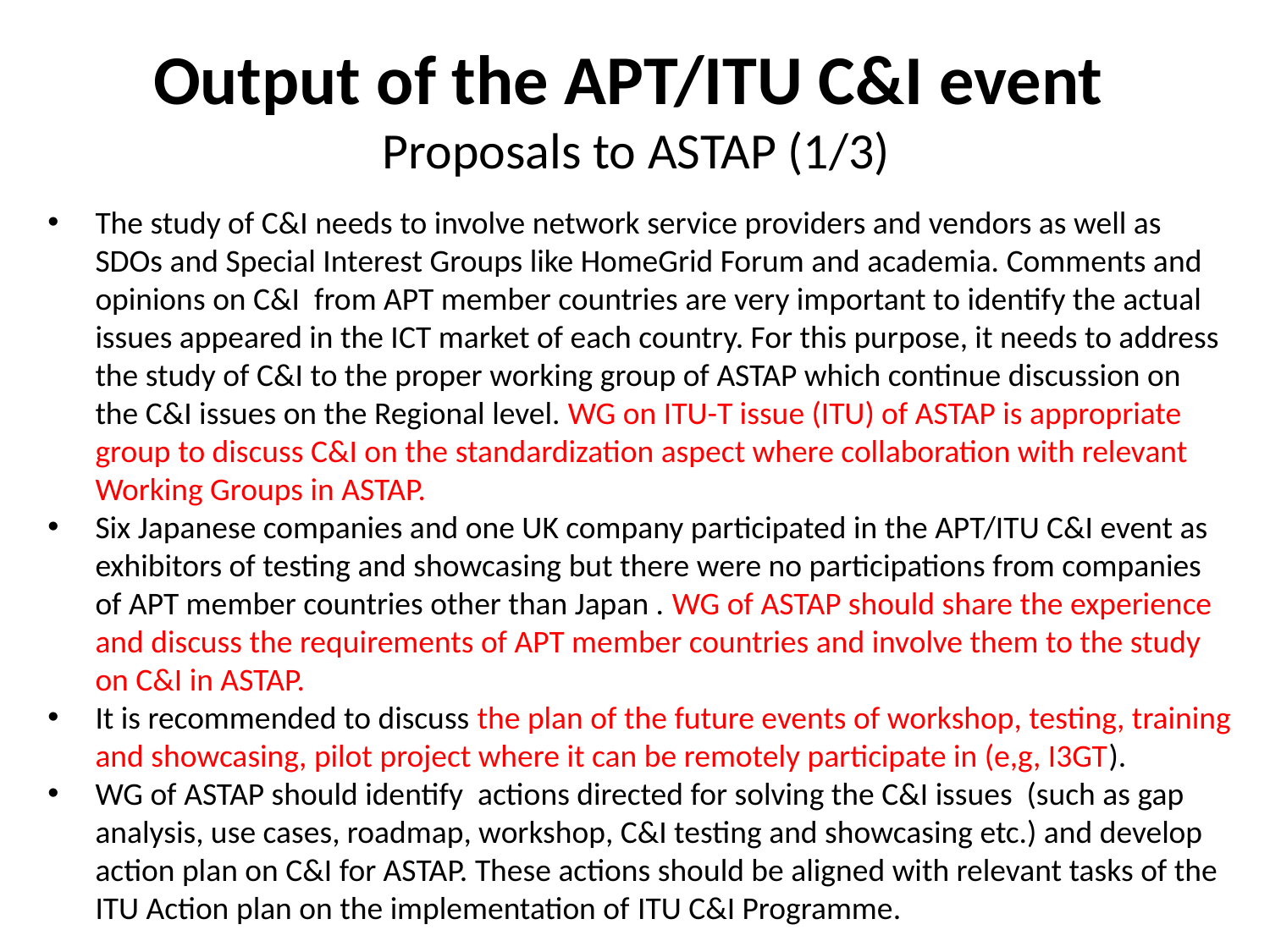

# Output of the APT/ITU C&I event Proposals to ASTAP (1/3)
The study of C&I needs to involve network service providers and vendors as well as SDOs and Special Interest Groups like HomeGrid Forum and academia. Comments and opinions on C&I  from APT member countries are very important to identify the actual issues appeared in the ICT market of each country. For this purpose, it needs to address the study of C&I to the proper working group of ASTAP which continue discussion on the C&I issues on the Regional level. WG on ITU-T issue (ITU) of ASTAP is appropriate group to discuss C&I on the standardization aspect where collaboration with relevant Working Groups in ASTAP.
Six Japanese companies and one UK company participated in the APT/ITU C&I event as exhibitors of testing and showcasing but there were no participations from companies of APT member countries other than Japan . WG of ASTAP should share the experience and discuss the requirements of APT member countries and involve them to the study on C&I in ASTAP.
It is recommended to discuss the plan of the future events of workshop, testing, training and showcasing, pilot project where it can be remotely participate in (e,g, I3GT).
WG of ASTAP should identify  actions directed for solving the C&I issues  (such as gap analysis, use cases, roadmap, workshop, C&I testing and showcasing etc.) and develop action plan on C&I for ASTAP. These actions should be aligned with relevant tasks of the ITU Action plan on the implementation of ITU C&I Programme.